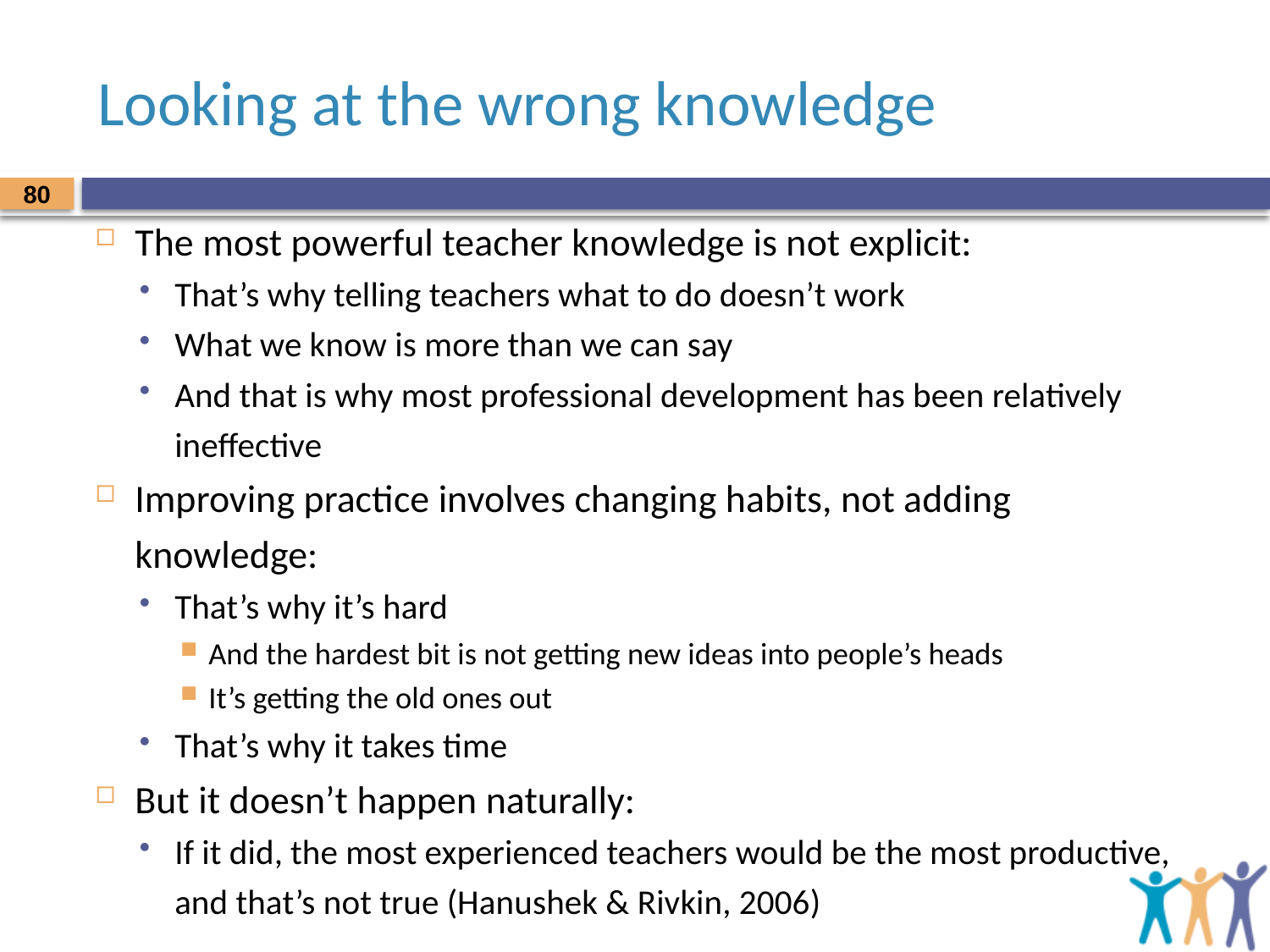

# Looking at the wrong knowledge
80
The most powerful teacher knowledge is not explicit:
That’s why telling teachers what to do doesn’t work
What we know is more than we can say
And that is why most professional development has been relatively ineffective
Improving practice involves changing habits, not adding knowledge:
That’s why it’s hard
And the hardest bit is not getting new ideas into people’s heads
It’s getting the old ones out
That’s why it takes time
But it doesn’t happen naturally:
If it did, the most experienced teachers would be the most productive, and that’s not true (Hanushek & Rivkin, 2006)